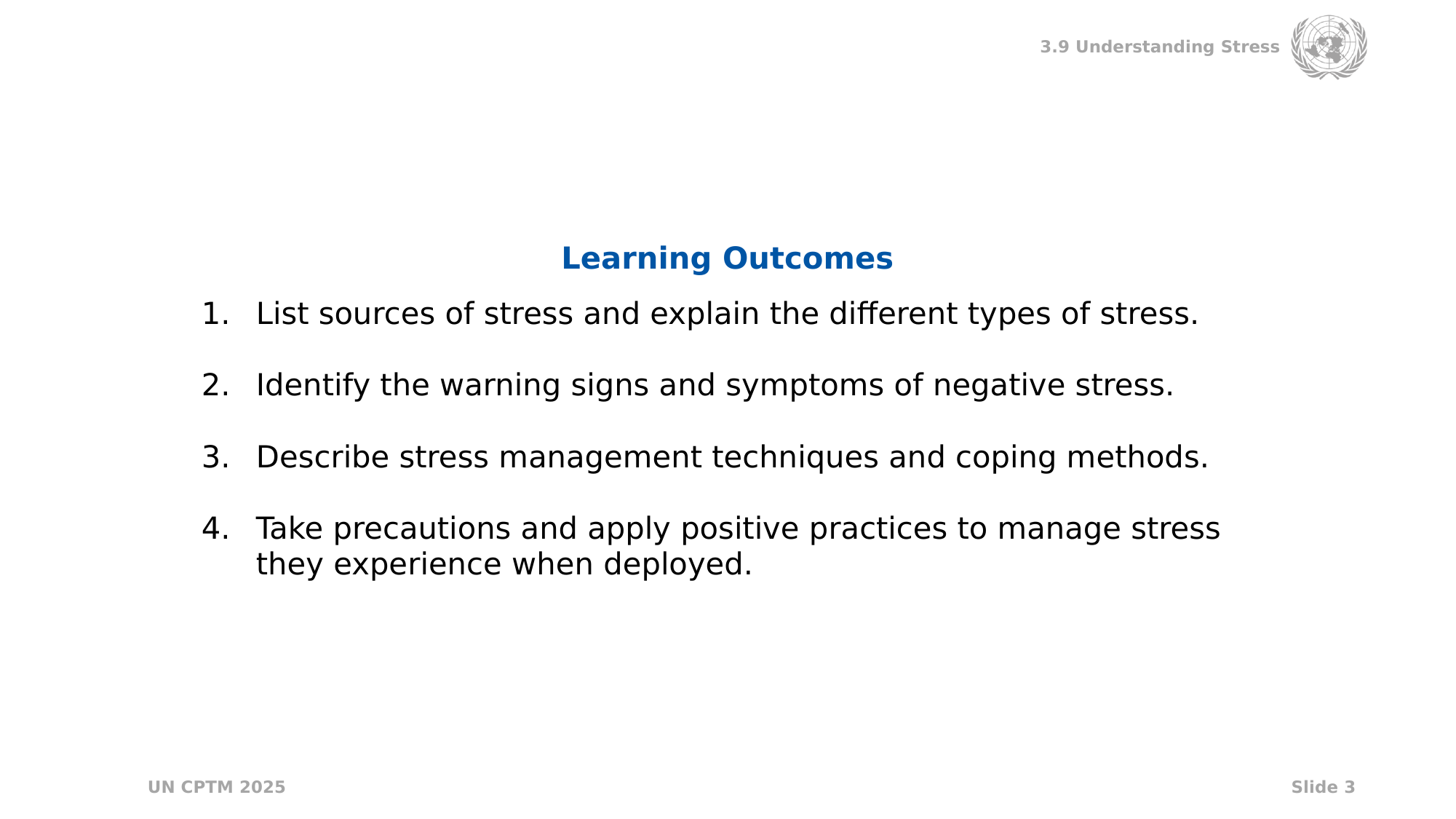

| Learning Outcomes |
| --- |
| List sources of stress and explain the different types of stress. Identify the warning signs and symptoms of negative stress. Describe stress management techniques and coping methods. Take precautions and apply positive practices to manage stress they experience when deployed. |